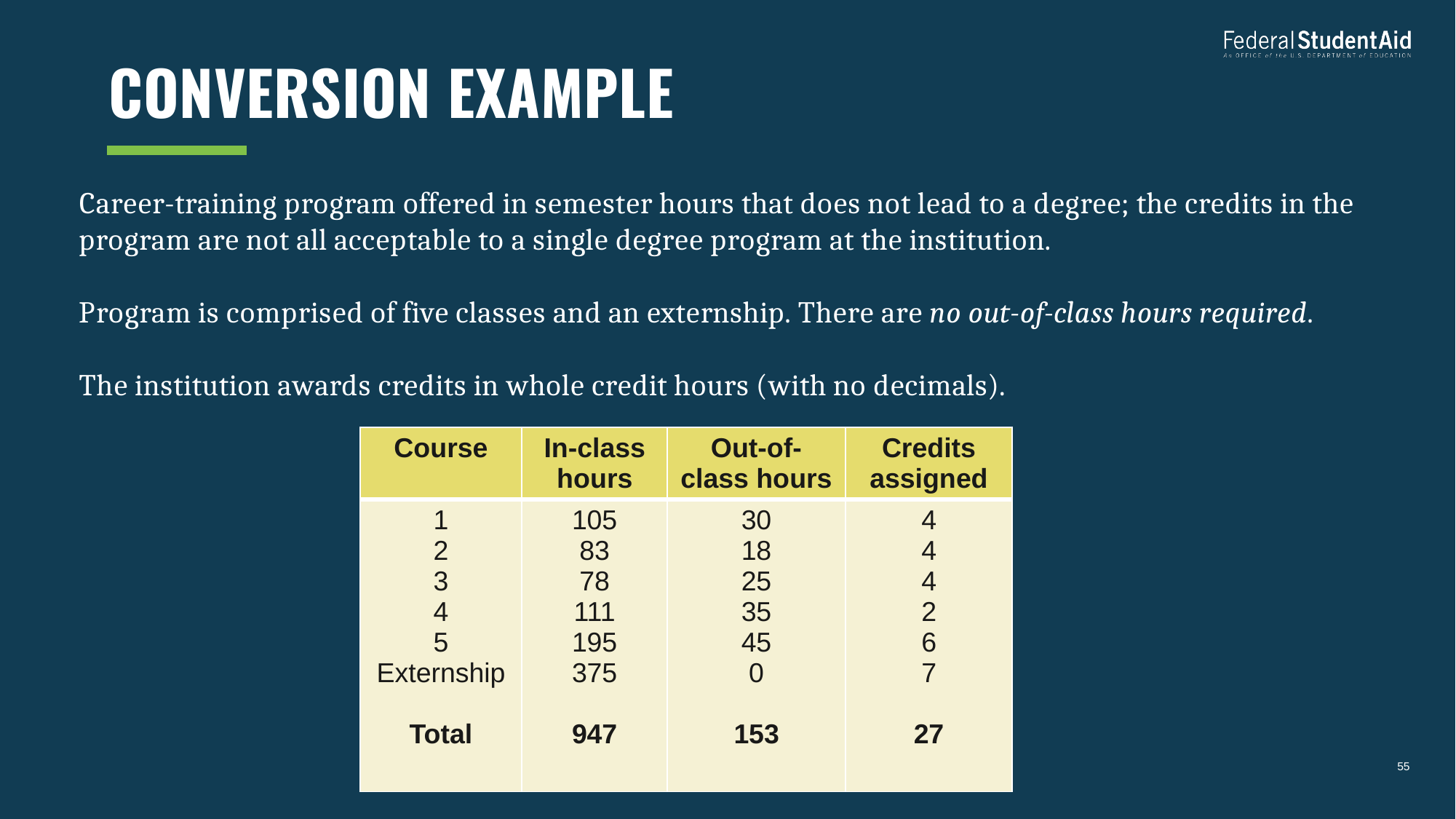

# Conversion example
Career-training program offered in semester hours that does not lead to a degree; the credits in the program are not all acceptable to a single degree program at the institution.

Program is comprised of five classes and an externship. There are no out-of-class hours required.

The institution awards credits in whole credit hours (with no decimals).
| Course | In-class hours | Out-of-class hours | Credits assigned |
| --- | --- | --- | --- |
| 1 2 3 4 5 Externship Total | 105 83 78 111 195 375 947 | 30 18 25 35 45 0 153 | 4 4 4 2 6 7 27 |
55